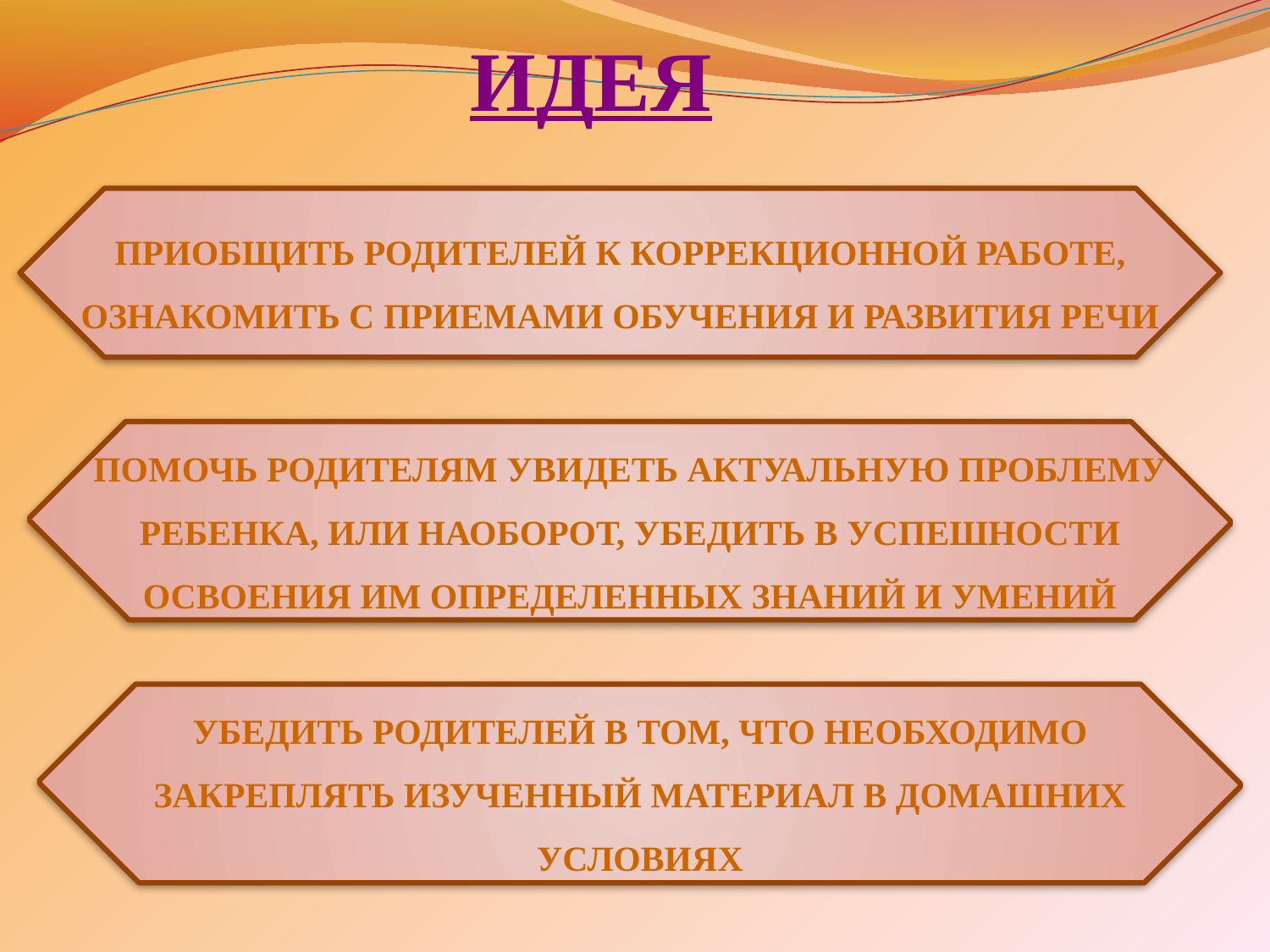

ИДЕЯ
ПРИОБЩИТЬ РОДИТЕЛЕЙ К КОРРЕКЦИОННОЙ РАБОТЕ, ОЗНАКОМИТЬ С ПРИЕМАМИ ОБУЧЕНИЯ И РАЗВИТИЯ РЕЧИ
ПОМОЧЬ РОДИТЕЛЯМ УВИДЕТЬ АКТУАЛЬНУЮ ПРОБЛЕМУ РЕБЕНКА, ИЛИ НАОБОРОТ, УБЕДИТЬ В УСПЕШНОСТИ ОСВОЕНИЯ ИМ ОПРЕДЕЛЕННЫХ ЗНАНИЙ И УМЕНИЙ
УБЕДИТЬ РОДИТЕЛЕЙ В ТОМ, ЧТО НЕОБХОДИМО ЗАКРЕПЛЯТЬ ИЗУЧЕННЫЙ МАТЕРИАЛ В ДОМАШНИХ УСЛОВИЯХ